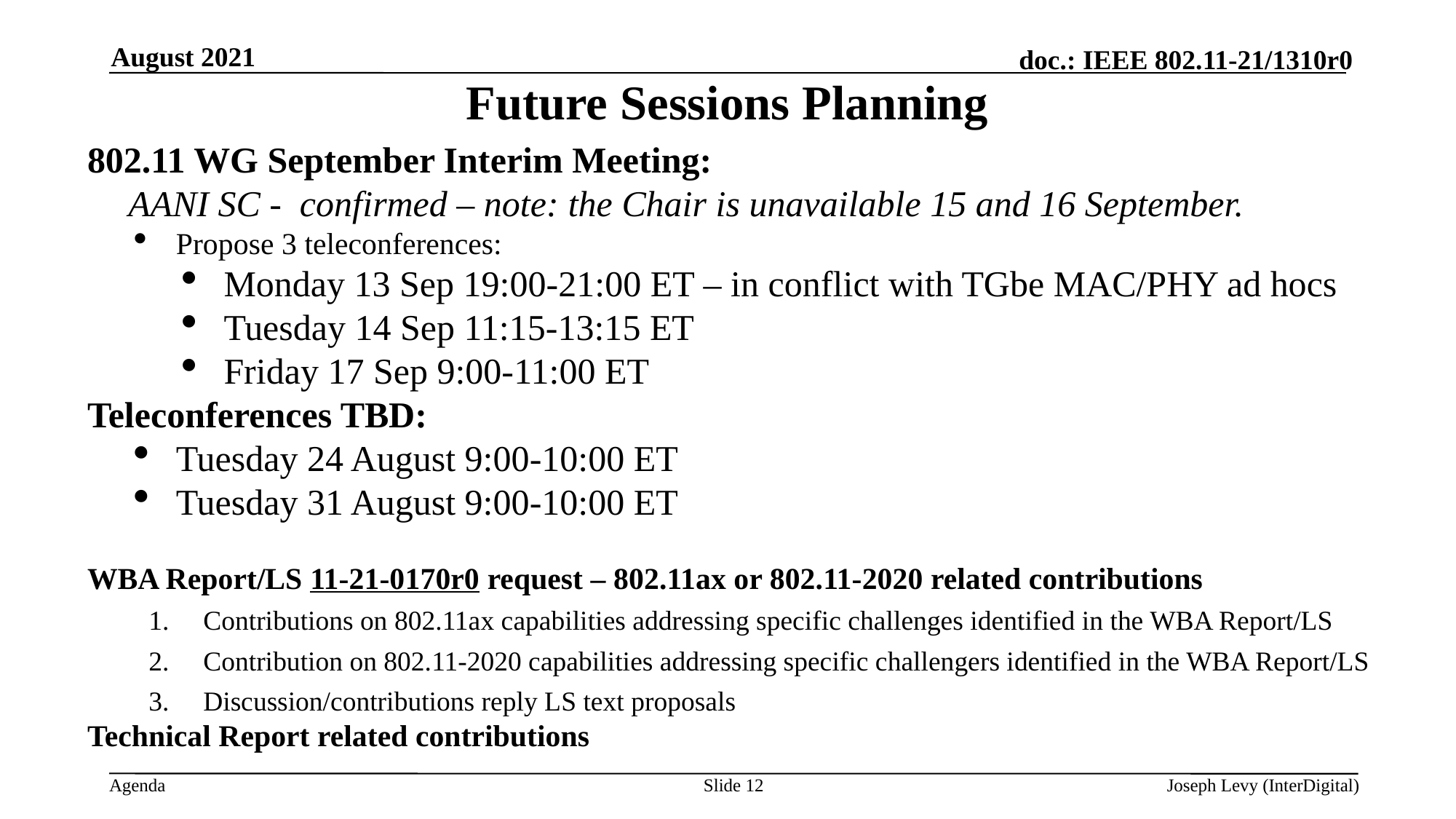

August 2021
# Future Sessions Planning
802.11 WG September Interim Meeting:
AANI SC -  confirmed – note: the Chair is unavailable 15 and 16 September.
Propose 3 teleconferences:
Monday 13 Sep 19:00-21:00 ET – in conflict with TGbe MAC/PHY ad hocs
Tuesday 14 Sep 11:15-13:15 ET
Friday 17 Sep 9:00-11:00 ET
Teleconferences TBD:
Tuesday 24 August 9:00-10:00 ET
Tuesday 31 August 9:00-10:00 ET

WBA Report/LS 11-21-0170r0 request – 802.11ax or 802.11-2020 related contributions
Contributions on 802.11ax capabilities addressing specific challenges identified in the WBA Report/LS
Contribution on 802.11-2020 capabilities addressing specific challengers identified in the WBA Report/LS
Discussion/contributions reply LS text proposals
Technical Report related contributions
Slide 12
Joseph Levy (InterDigital)